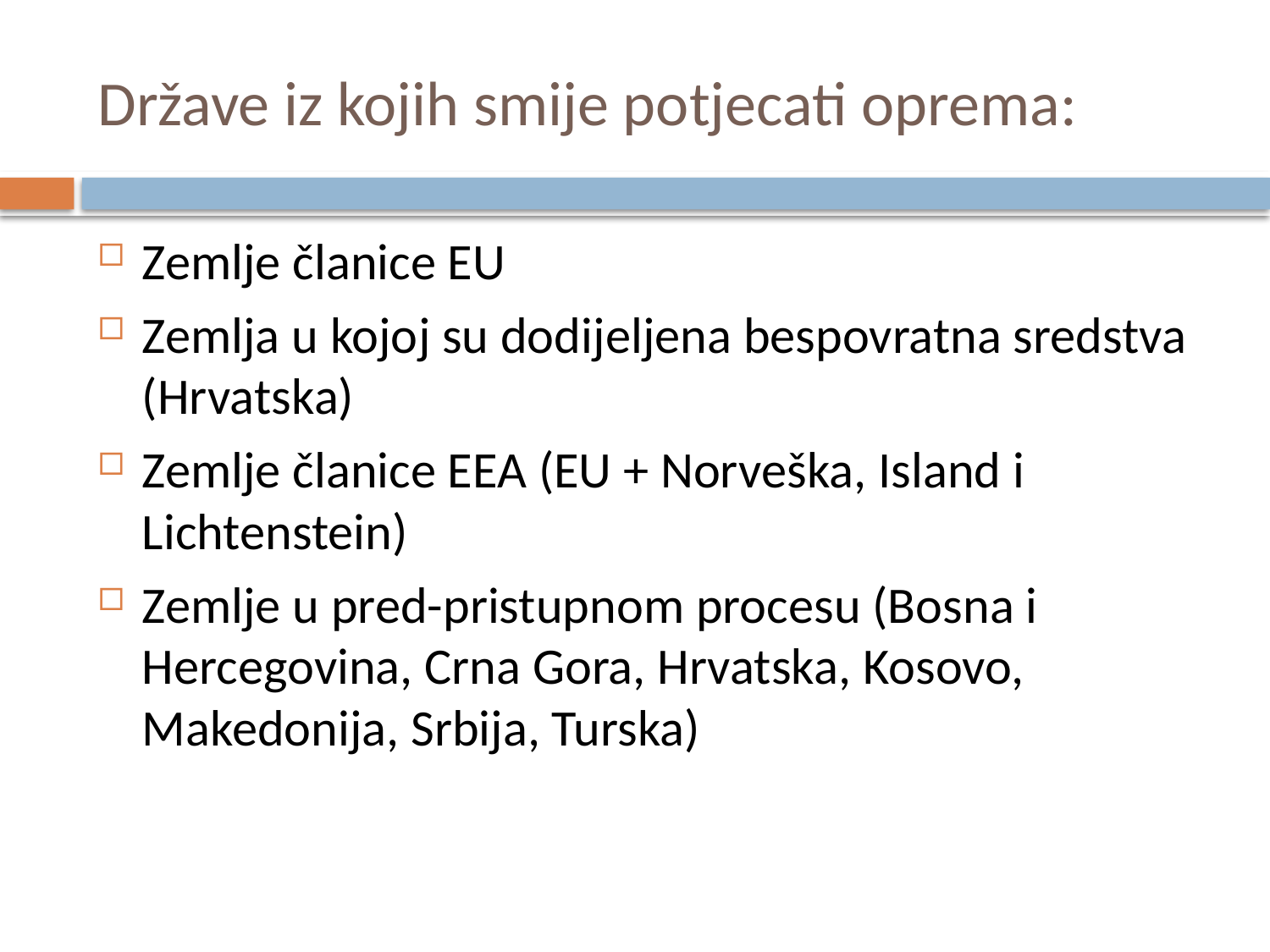

# Države iz kojih smije potjecati oprema:
Zemlje članice EU
Zemlja u kojoj su dodijeljena bespovratna sredstva (Hrvatska)
Zemlje članice EEA (EU + Norveška, Island i Lichtenstein)
Zemlje u pred-pristupnom procesu (Bosna i Hercegovina, Crna Gora, Hrvatska, Kosovo, Makedonija, Srbija, Turska)